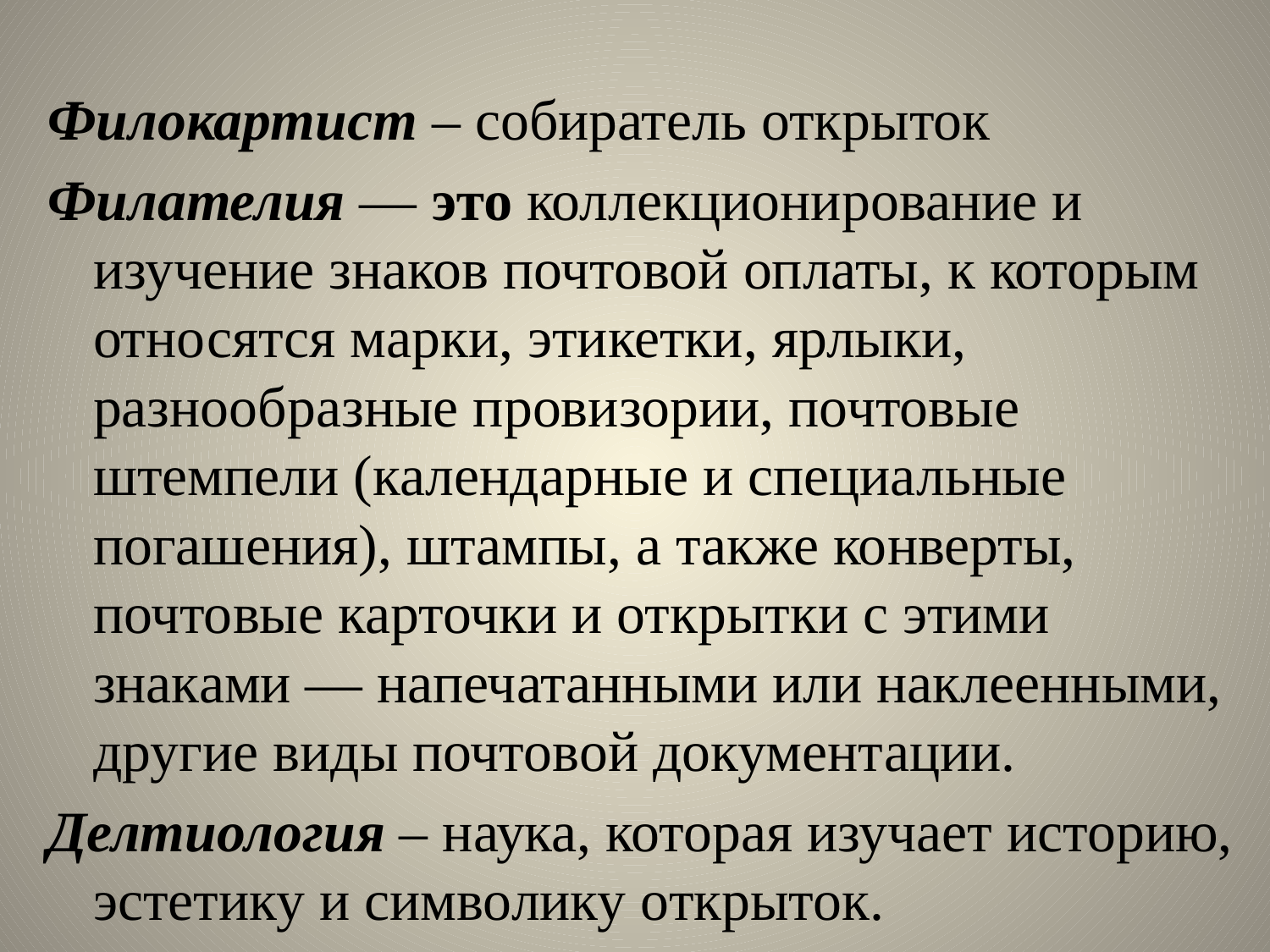

Филокартист – собиратель открыток
Филателия — это коллекционирование и изучение знаков почтовой оплаты, к которым относятся марки, этикетки, ярлыки, разнообразные провизории, почтовые штемпели (календарные и специальные погашения), штампы, а также конверты, почтовые карточки и открытки с этими знаками — напечатанными или наклеенными, другие виды почтовой документации.
Делтиология – наука, которая изучает историю, эстетику и символику открыток.